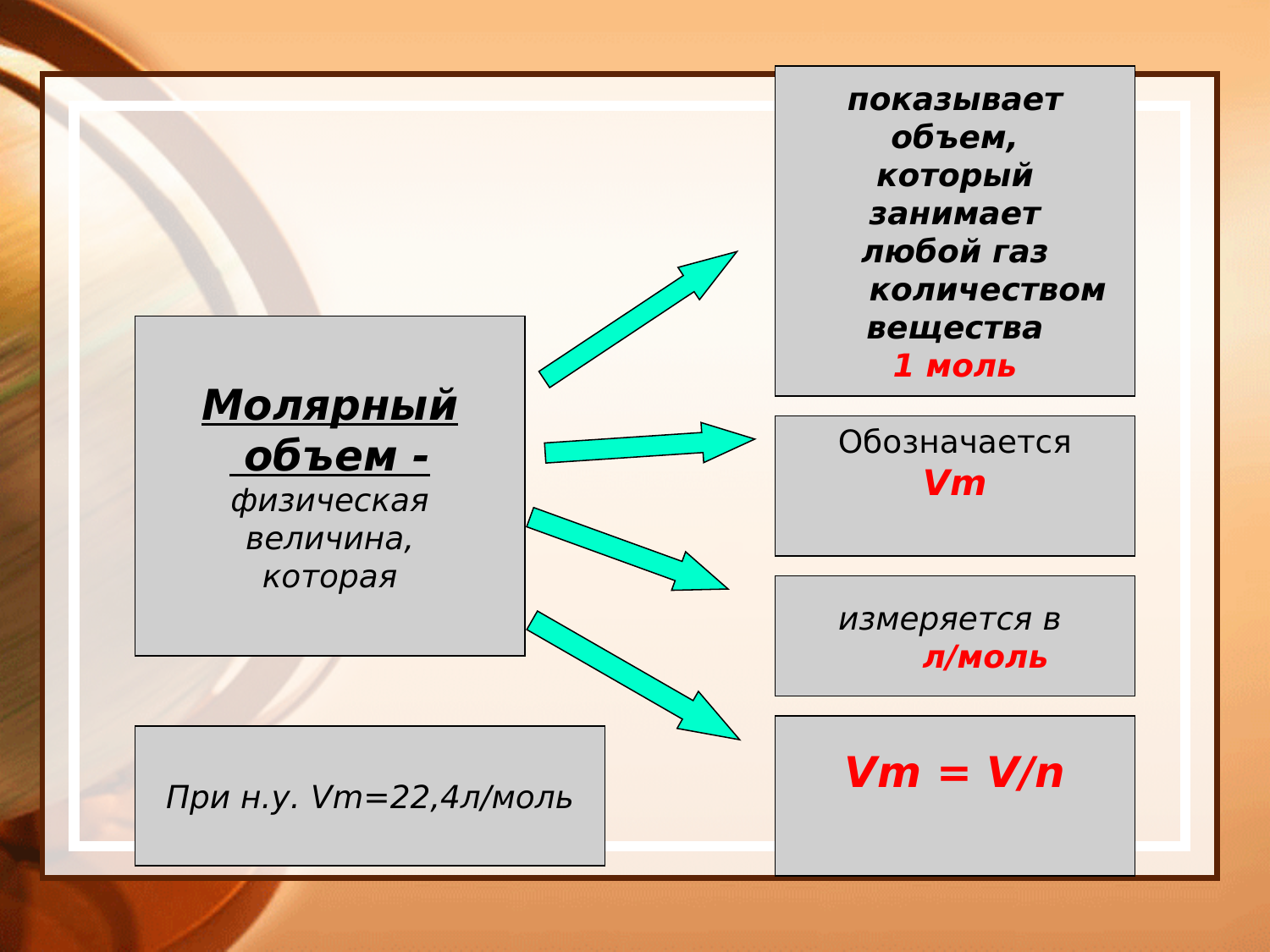

#

показывает
объем,
который
занимает
любой газ
      количеством
вещества
1 моль

Молярный
 объем -
физическая
величина,
которая
Обозначается
Vm

измеряется в
      л/моль

Vm = V/n

При н.у. Vm=22,4л/моль